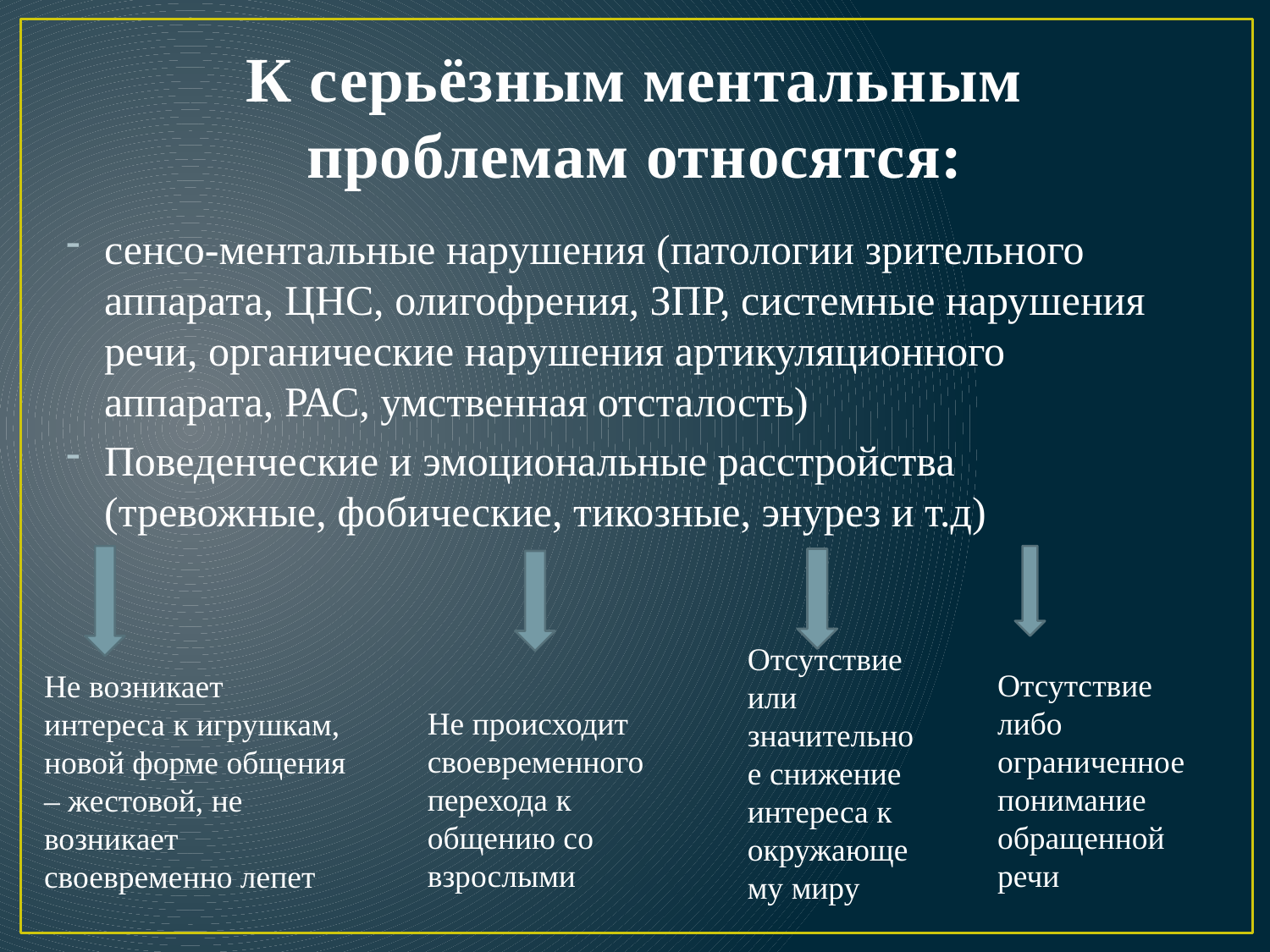

# К серьёзным ментальным проблемам относятся:
сенсо-ментальные нарушения (патологии зрительного аппарата, ЦНС, олигофрения, ЗПР, системные нарушения речи, органические нарушения артикуляционного аппарата, РАС, умственная отсталость)
Поведенческие и эмоциональные расстройства (тревожные, фобические, тикозные, энурез и т.д)

Отсутствие или значительное снижение интереса к окружающему миру
Отсутствие либо ограниченное понимание обращенной речи
Не возникает интереса к игрушкам, новой форме общения – жестовой, не возникает своевременно лепет
Не происходит своевременного перехода к общению со взрослыми